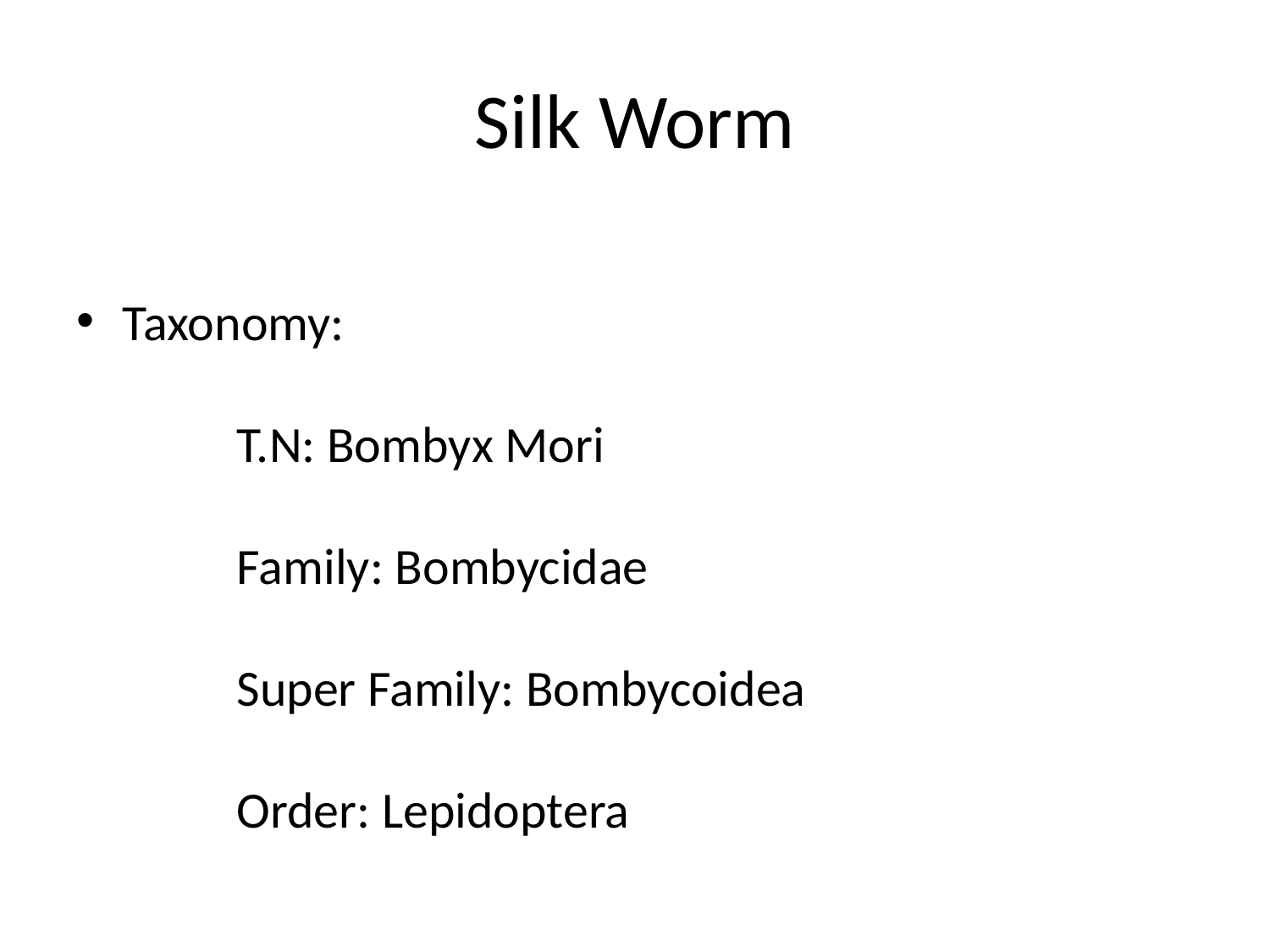

# Silk Worm
Taxonomy:
	T.N: Bombyx Mori
	Family: Bombycidae
	Super Family: Bombycoidea
	Order: Lepidoptera